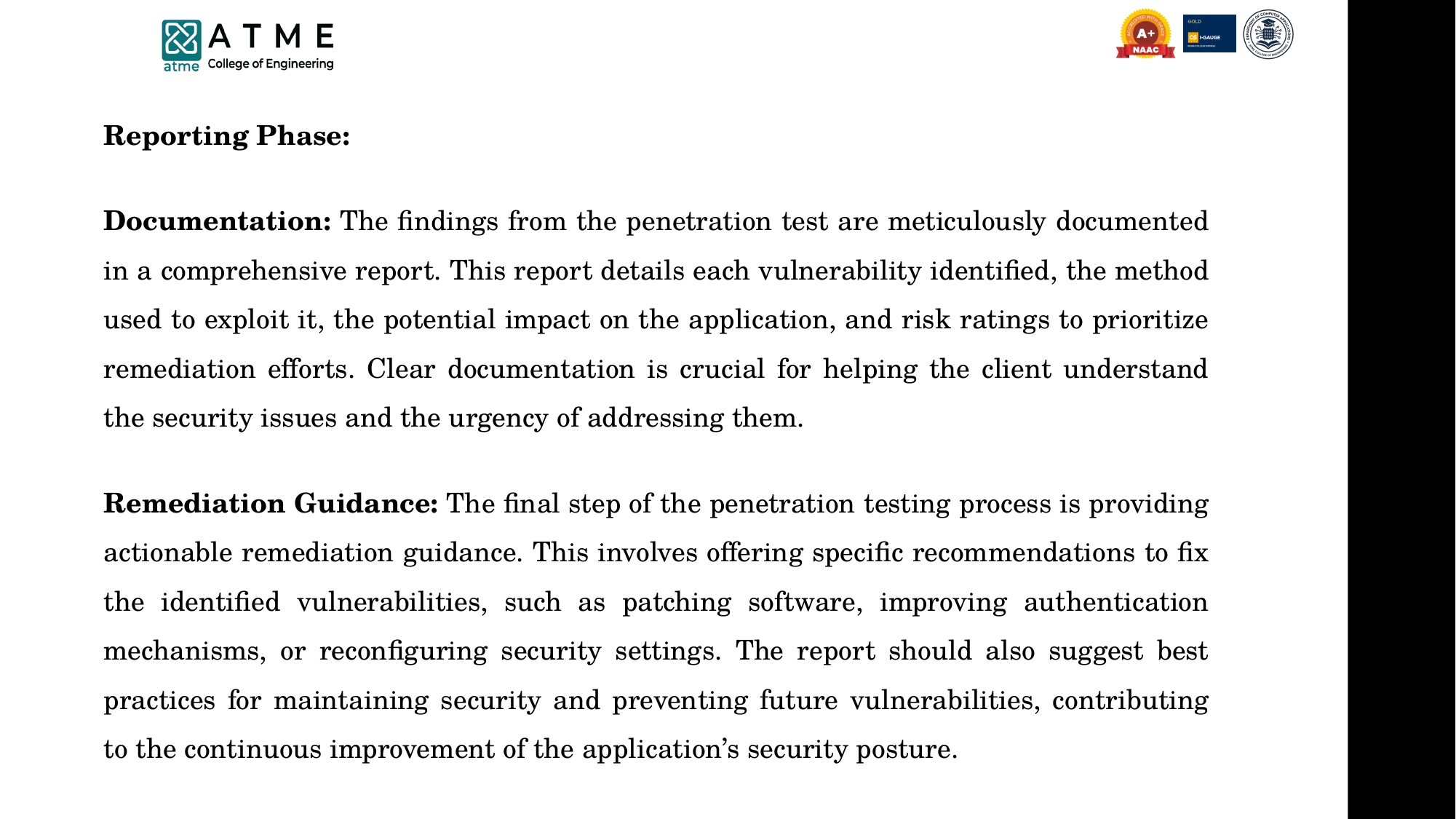

Reporting Phase:
Documentation: The findings from the penetration test are meticulously documented in a comprehensive report. This report details each vulnerability identified, the method used to exploit it, the potential impact on the application, and risk ratings to prioritize remediation efforts. Clear documentation is crucial for helping the client understand the security issues and the urgency of addressing them.
Remediation Guidance: The final step of the penetration testing process is providing actionable remediation guidance. This involves offering specific recommendations to fix the identified vulnerabilities, such as patching software, improving authentication mechanisms, or reconfiguring security settings. The report should also suggest best practices for maintaining security and preventing future vulnerabilities, contributing to the continuous improvement of the application’s security posture.